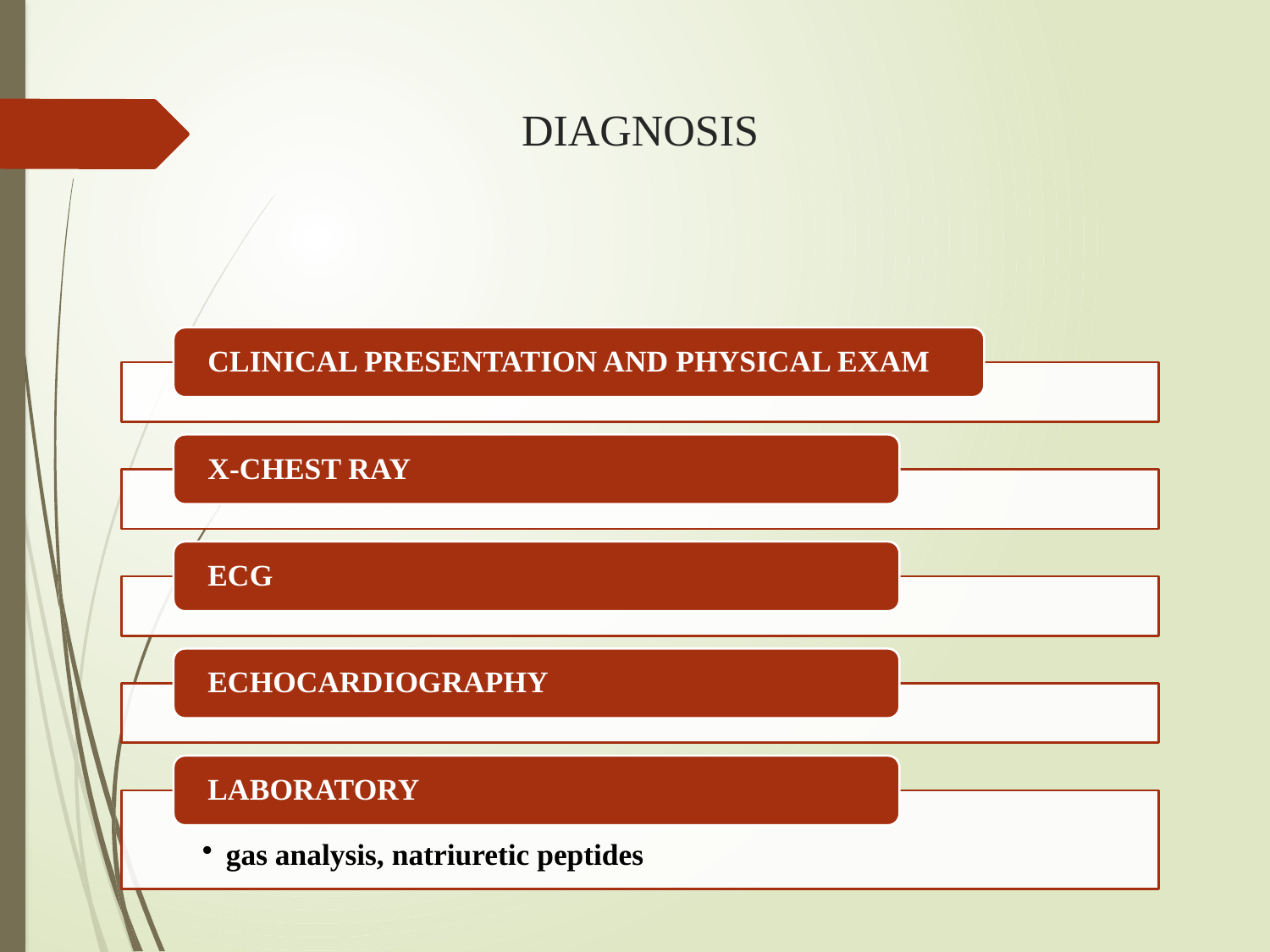

# DIAGNOSIS

CLINICAL PRESENTATION AND PHYSICAL EXAM

X-CHEST RAY
ECG
ECHOCARDIOGRAPHY
gas analysis, natriuretic peptides
LABORATORY